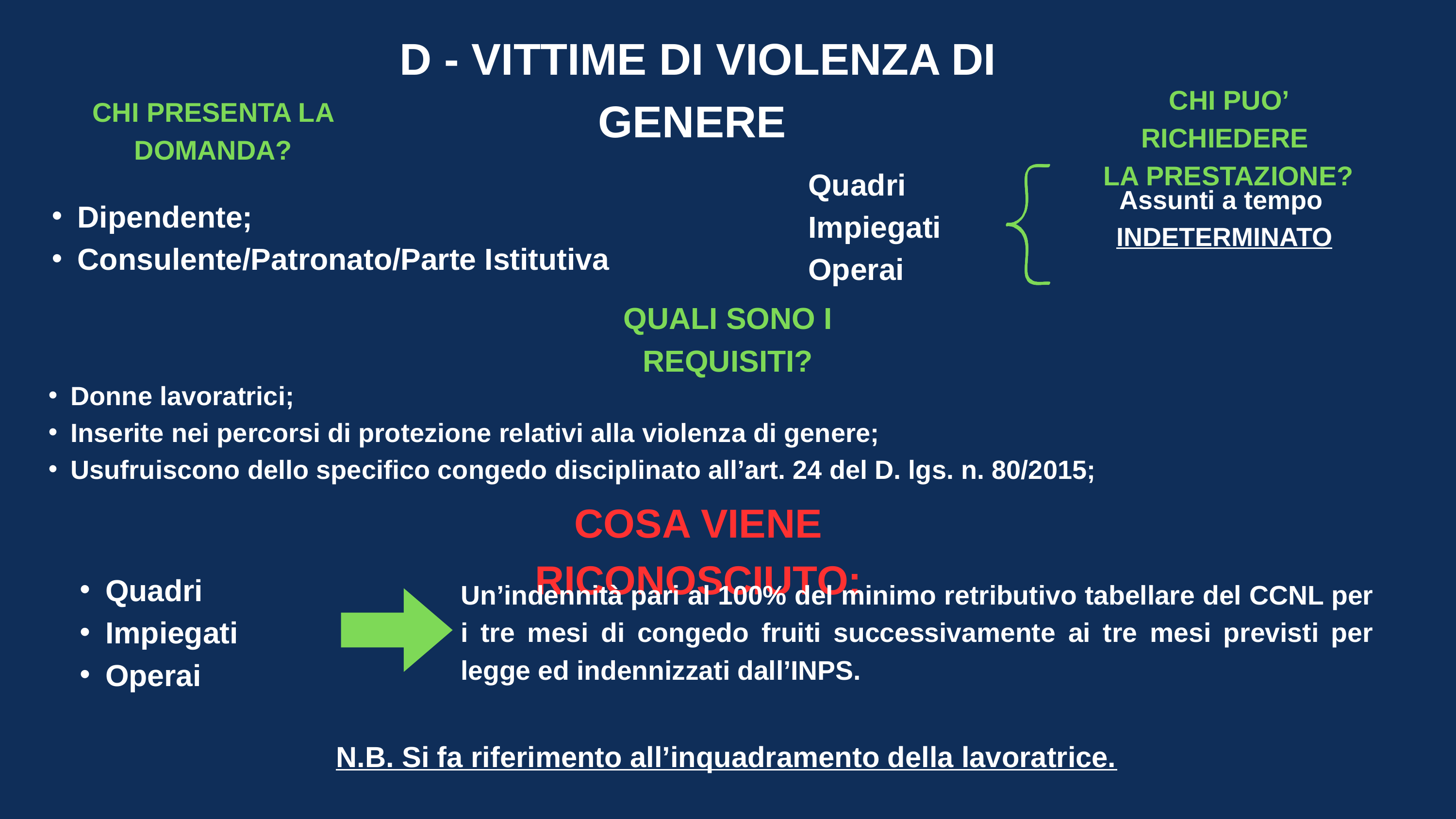

D - VITTIME DI VIOLENZA DI GENERE
CHI PUO’ RICHIEDERE
LA PRESTAZIONE?
CHI PRESENTA LA DOMANDA?
Quadri
Impiegati
Operai

Assunti a tempo
INDETERMINATO

Dipendente;
Consulente/Patronato/Parte Istitutiva
QUALI SONO I
REQUISITI?
Donne lavoratrici;
Inserite nei percorsi di protezione relativi alla violenza di genere;
Usufruiscono dello specifico congedo disciplinato all’art. 24 del D. lgs. n. 80/2015;

COSA VIENE RICONOSCIUTO:
Quadri
Impiegati
Operai
Un’indennità pari al 100% del minimo retributivo tabellare del CCNL per i tre mesi di congedo fruiti successivamente ai tre mesi previsti per legge ed indennizzati dall’INPS.

N.B. Si fa riferimento all’inquadramento della lavoratrice.